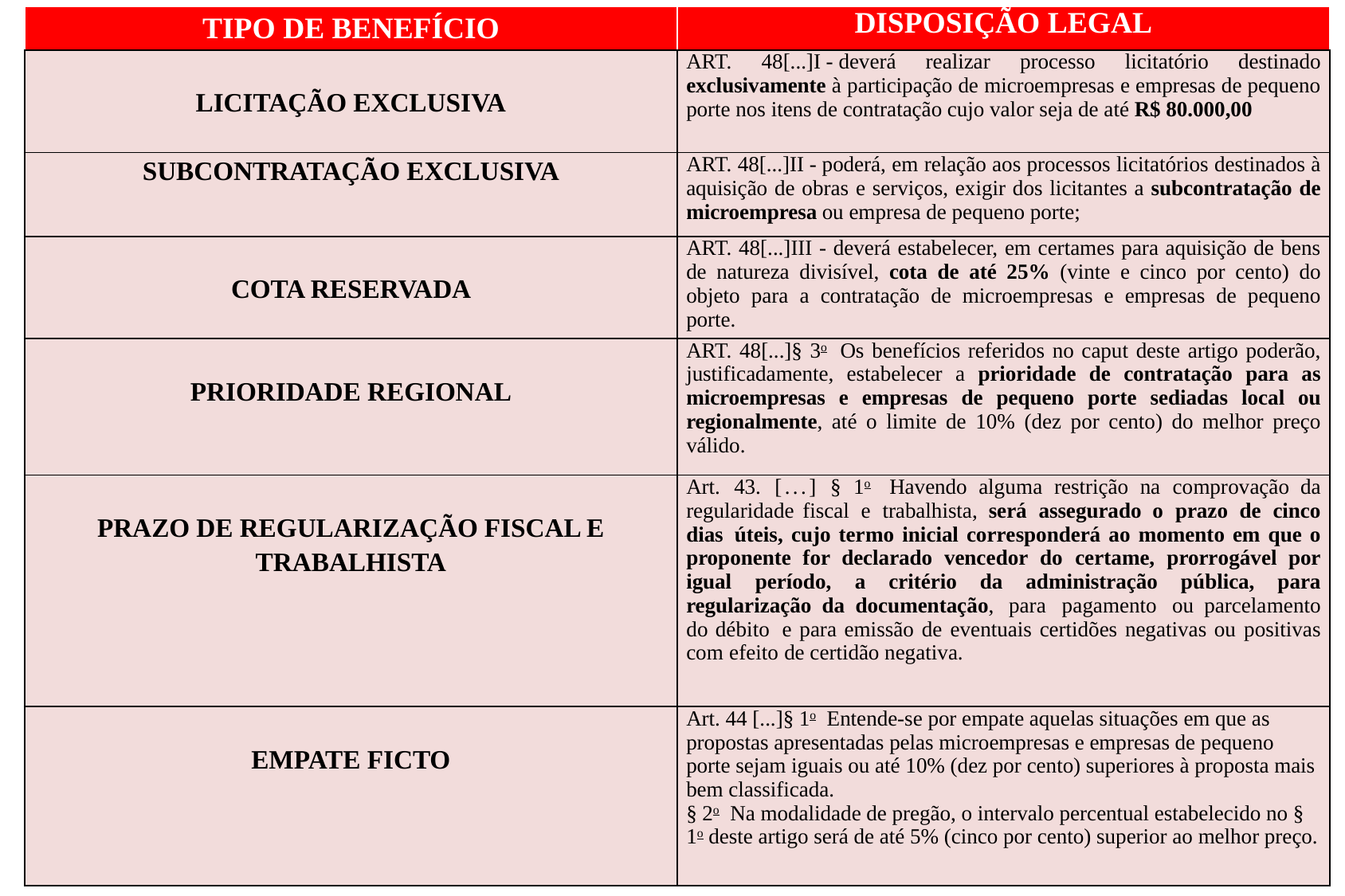

| TIPO DE BENEFÍCIO | DISPOSIÇÃO LEGAL |
| --- | --- |
| LICITAÇÃO EXCLUSIVA | ART. 48[...]I - deverá realizar processo licitatório destinado exclusivamente à participação de microempresas e empresas de pequeno porte nos itens de contratação cujo valor seja de até R$ 80.000,00 |
| SUBCONTRATAÇÃO EXCLUSIVA | ART. 48[...]II - poderá, em relação aos processos licitatórios destinados à aquisição de obras e serviços, exigir dos licitantes a subcontratação de microempresa ou empresa de pequeno porte; |
| COTA RESERVADA | ART. 48[...]III - deverá estabelecer, em certames para aquisição de bens de natureza divisível, cota de até 25% (vinte e cinco por cento) do objeto para a contratação de microempresas e empresas de pequeno porte. |
| PRIORIDADE REGIONAL | ART. 48[...]§ 3o  Os benefícios referidos no caput deste artigo poderão, justificadamente, estabelecer a prioridade de contratação para as microempresas e empresas de pequeno porte sediadas local ou regionalmente, até o limite de 10% (dez por cento) do melhor preço válido. |
| PRAZO DE REGULARIZAÇÃO FISCAL E TRABALHISTA | Art. 43. [...] § 1o  Havendo alguma restrição na comprovação da regularidade fiscal e trabalhista, será assegurado o prazo de cinco dias úteis, cujo termo inicial corresponderá ao momento em que o proponente for declarado vencedor do certame, prorrogável por igual período, a critério da administração pública, para regularização da documentação, para pagamento ou parcelamento do débito e para emissão de eventuais certidões negativas ou positivas com efeito de certidão negativa. |
| EMPATE FICTO | Art. 44 [...]§ 1o  Entende-se por empate aquelas situações em que as propostas apresentadas pelas microempresas e empresas de pequeno porte sejam iguais ou até 10% (dez por cento) superiores à proposta mais bem classificada. § 2o  Na modalidade de pregão, o intervalo percentual estabelecido no § 1o deste artigo será de até 5% (cinco por cento) superior ao melhor preço. |